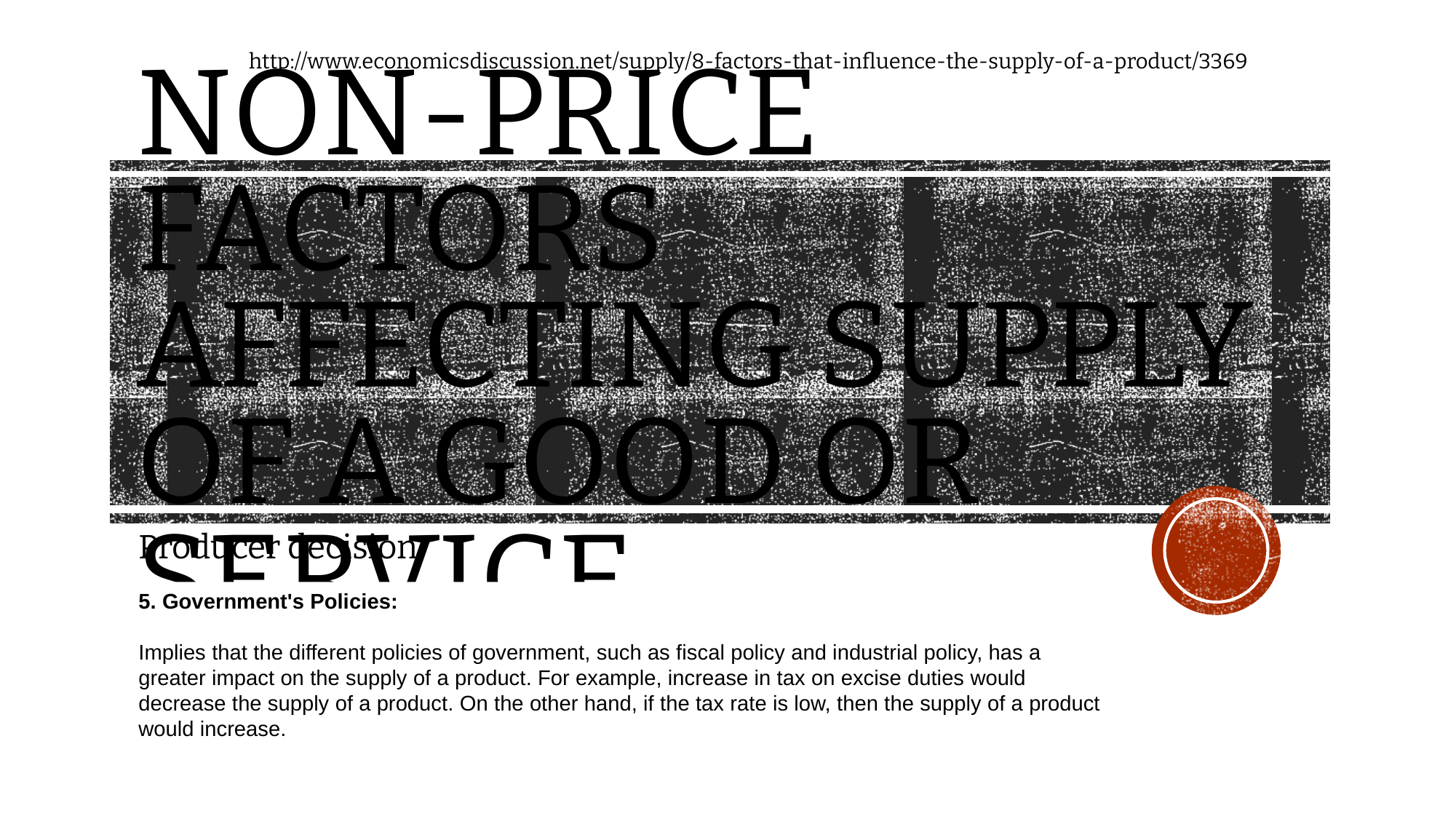

http://www.economicsdiscussion.net/supply/8-factors-that-influence-the-supply-of-a-product/3369
# Non-price Factors affecting Supply of a good or service
Producer decision
5. Government's Policies:

Implies that the different policies of government, such as fiscal policy and industrial policy, has a greater impact on the supply of a product. For example, increase in tax on excise duties would decrease the supply of a product. On the other hand, if the tax rate is low, then the supply of a product would increase.